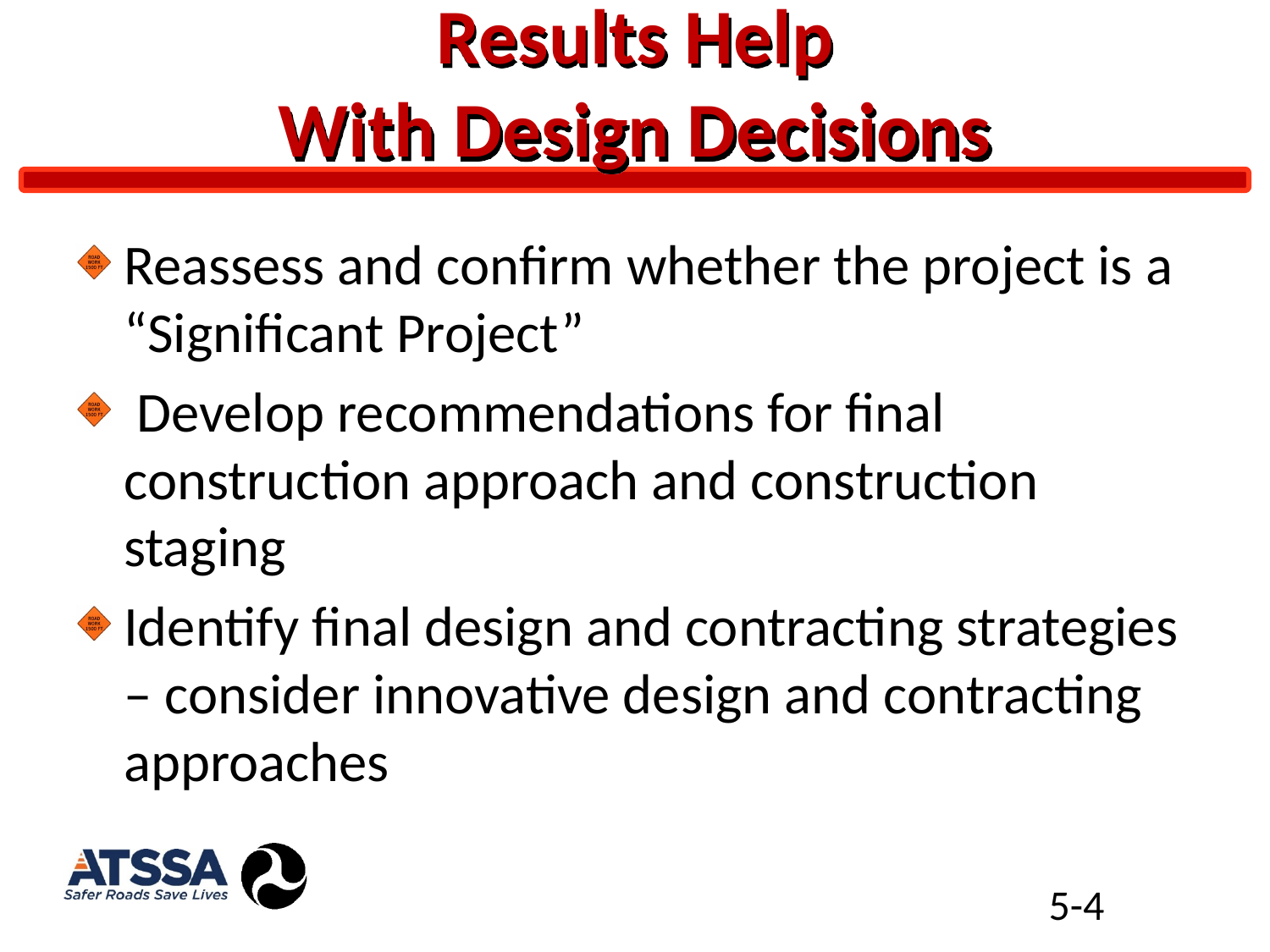

# Results Help With Design Decisions
Reassess and confirm whether the project is a “Significant Project”
 Develop recommendations for final construction approach and construction staging
Identify final design and contracting strategies – consider innovative design and contracting approaches